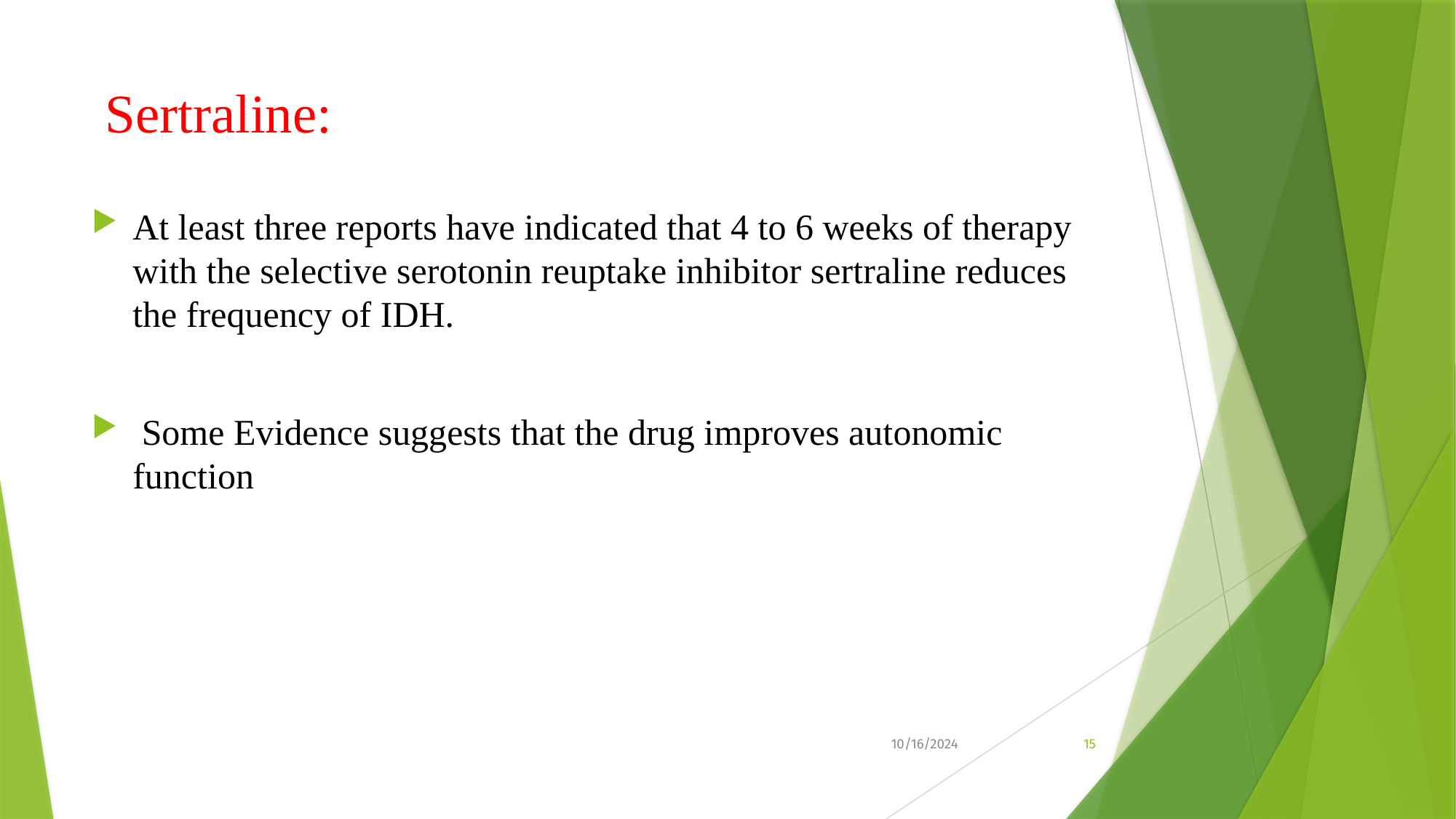

# Sertraline:
At least three reports have indicated that 4 to 6 weeks of therapy with the selective serotonin reuptake inhibitor sertraline reduces the frequency of IDH.

 Some Evidence suggests that the drug improves autonomic function
10/16/2024
15